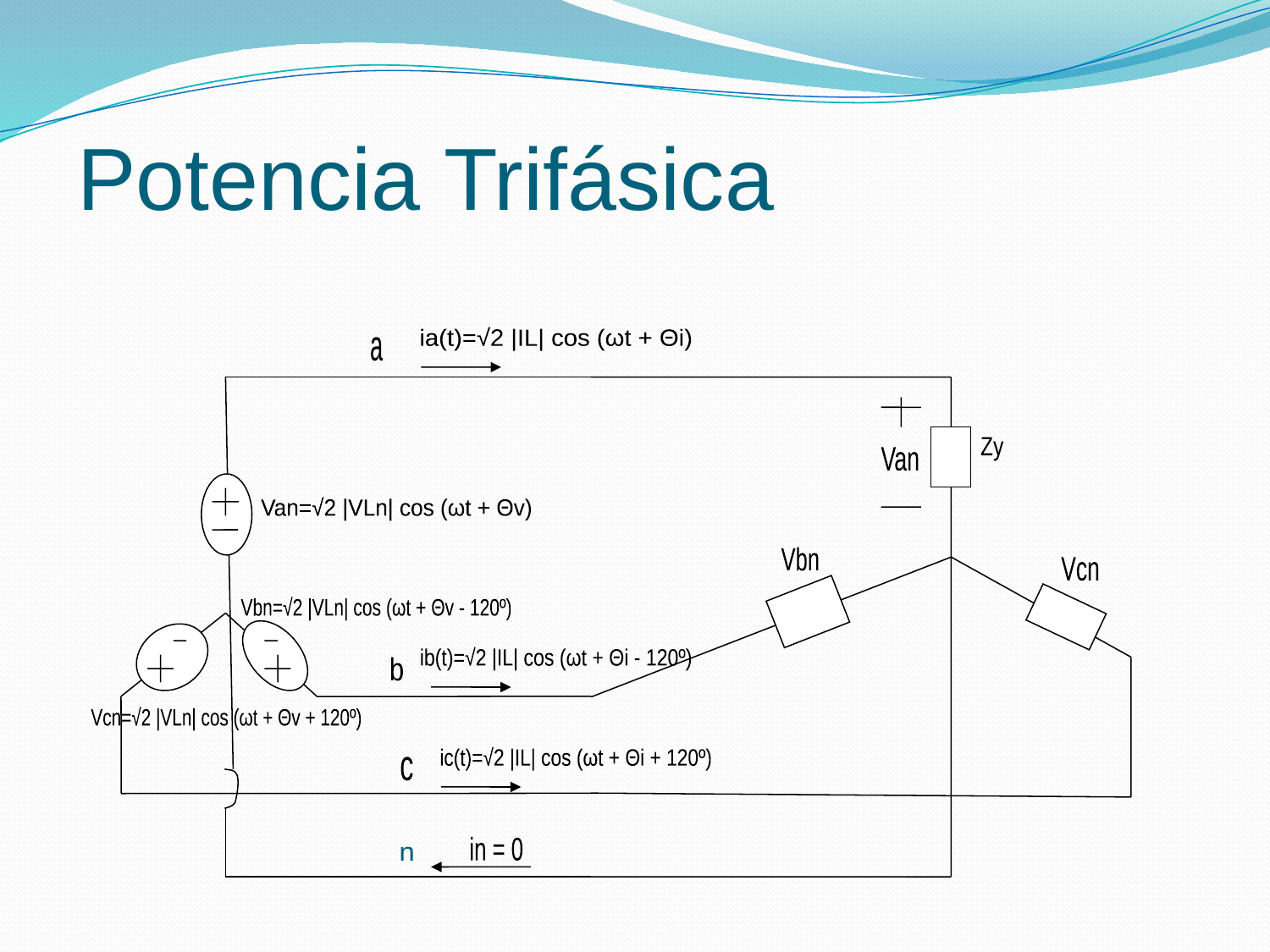

# Potencia Trifásica
ia(t)=√2 |IL| cos (ωt + Θi)
a

b

c

n

Zy
Van
Van=√2 |VLn| cos (ωt + Θv)

Vbn
Vcn
Vbn=√2 |VLn| cos (ωt + Θv - 120º)
ib(t)=√2 |IL| cos (ωt + Θi - 120º)

Vcn=√2 |VLn| cos (ωt + Θv + 120º)
ic(t)=√2 |IL| cos (ωt + Θi + 120º)

in = 0